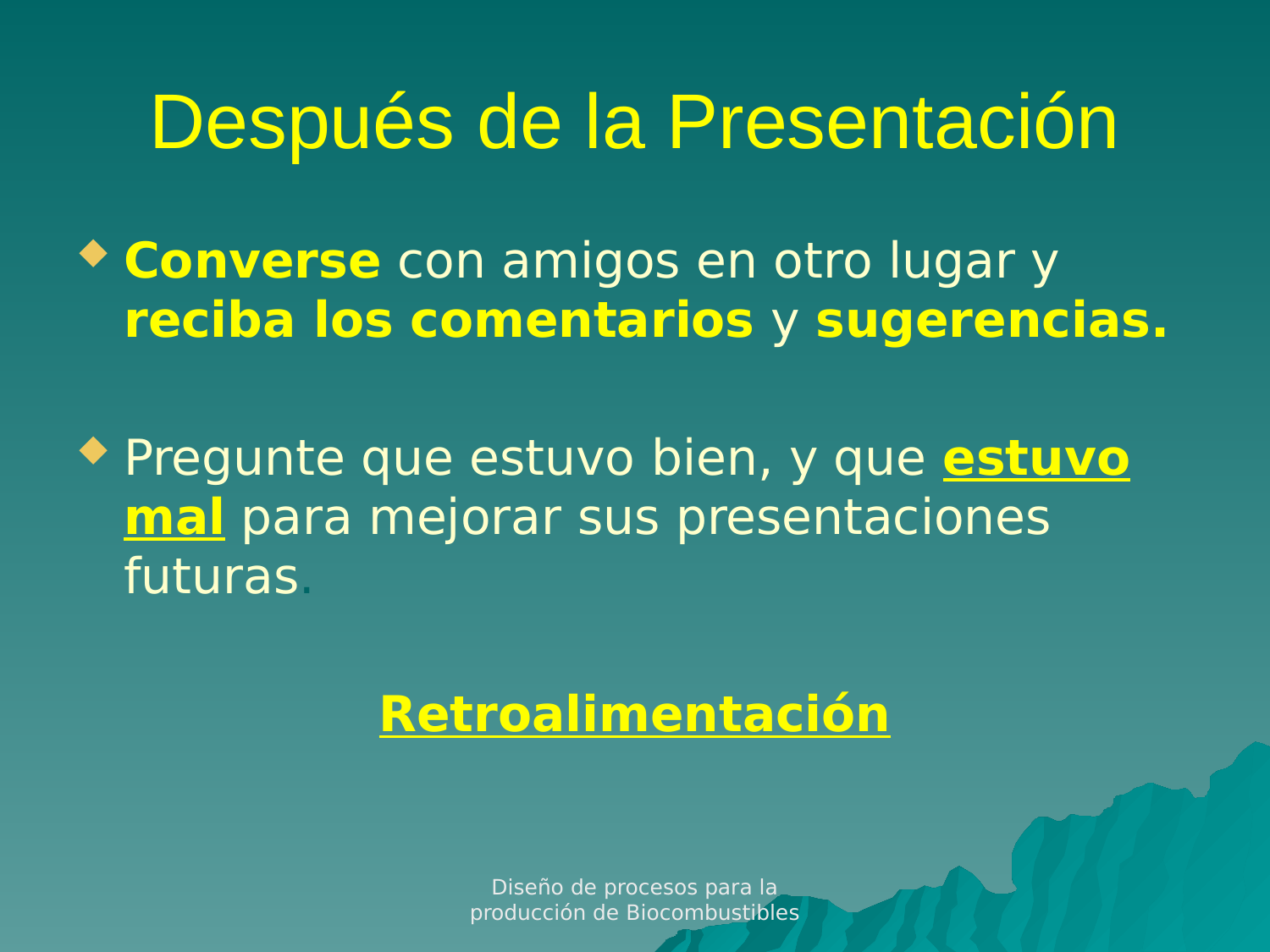

# Después de la Presentación
Converse con amigos en otro lugar y reciba los comentarios y sugerencias.

Pregunte que estuvo bien, y que estuvo mal para mejorar sus presentaciones futuras.

Retroalimentación

Diseño de procesos para la producción de Biocombustibles